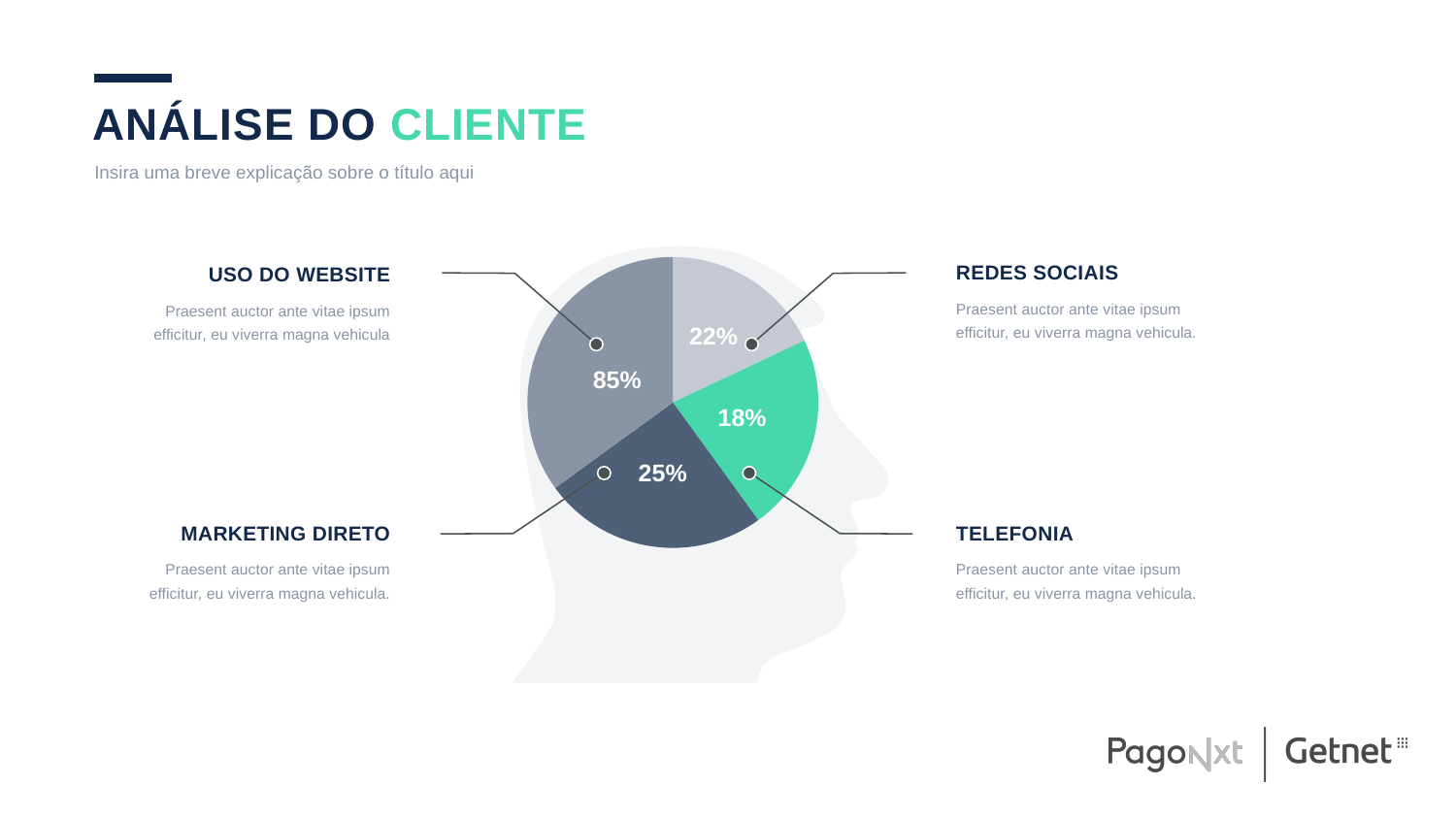

Análise do cliente
Insira uma breve explicação sobre o título aqui

### Chart

| Category | Sales |
|---|---|
| 1st Qtr | 0.18 |
| 2nd Qtr | 0.22 |
| 3rd Qtr | 0.25 |
| 4th Qtr | 0.35 |
Redes sociais
Uso do website

Praesent auctor ante vitae ipsum efficitur, eu viverra magna vehicula.
Praesent auctor ante vitae ipsum efficitur, eu viverra magna vehicula
22%

85%
18%
25%

Marketing direto
telefonia
Praesent auctor ante vitae ipsum efficitur, eu viverra magna vehicula.
Praesent auctor ante vitae ipsum efficitur, eu viverra magna vehicula.